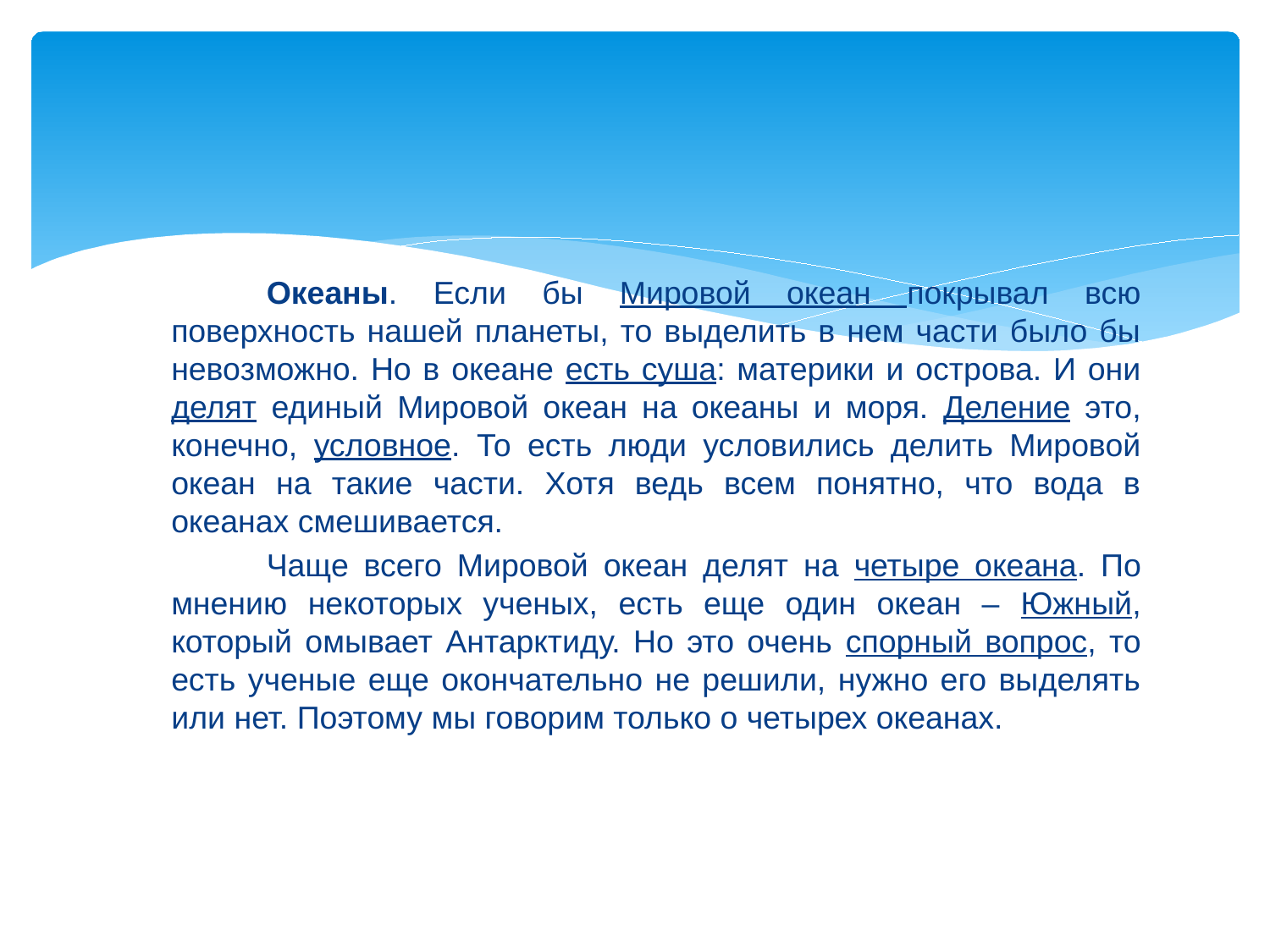

#
		Океаны. Если бы Мировой океан покрывал всю поверхность нашей планеты, то выделить в нем части было бы невозможно. Но в океане есть суша: материки и острова. И они делят единый Мировой океан на океаны и моря. Деление это, конечно, условное. То есть люди условились делить Мировой океан на такие части. Хотя ведь всем понятно, что вода в океанах смешивается.
		Чаще всего Мировой океан делят на четыре океана. По мнению некоторых ученых, есть еще один океан – Южный, который омывает Антарктиду. Но это очень спорный вопрос, то есть ученые еще окончательно не решили, нужно его выделять или нет. Поэтому мы говорим только о четырех океанах.